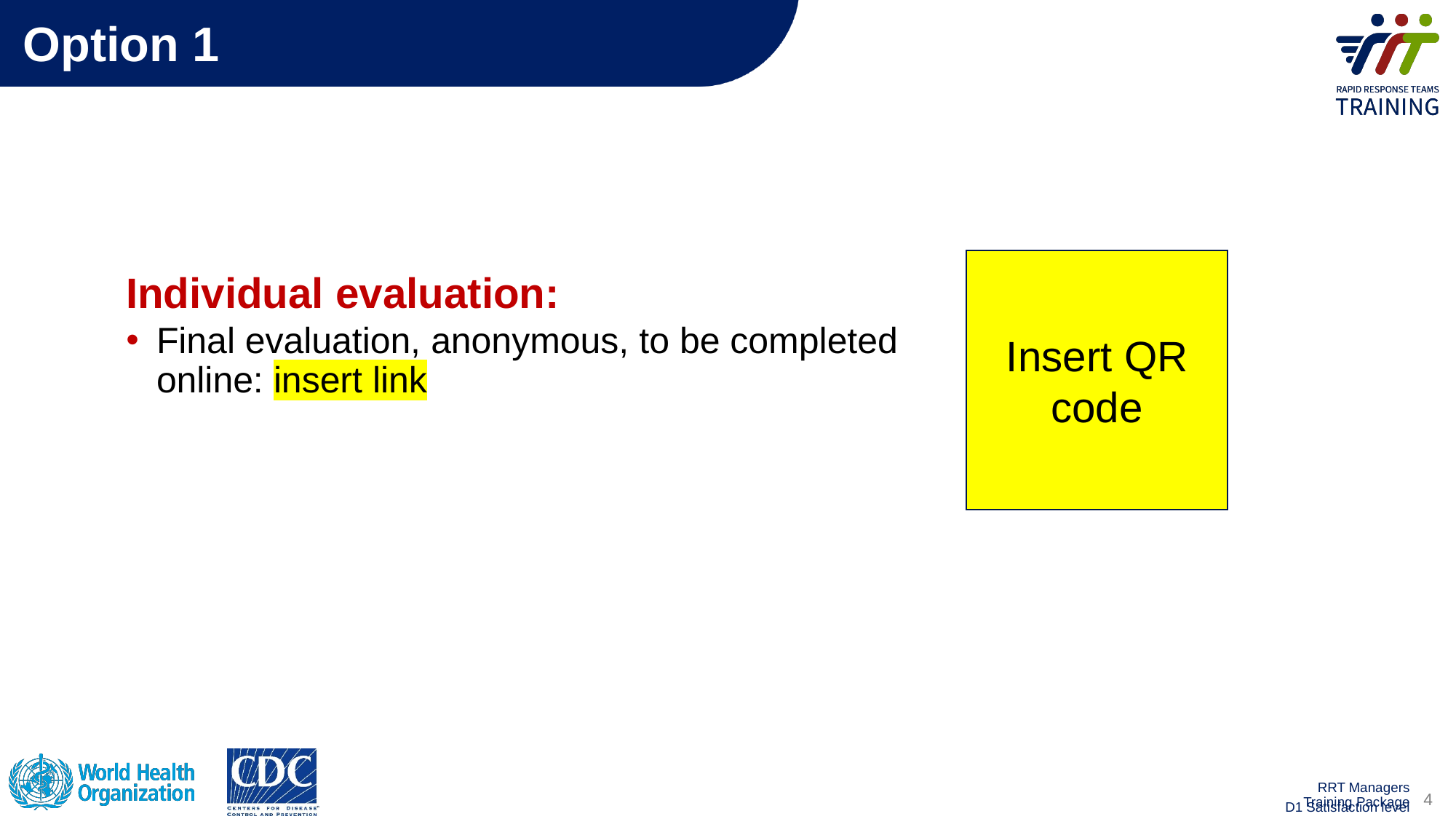

# Option 1

Individual evaluation:
Final evaluation, anonymous, to be completed online: insert link

Insert QR code